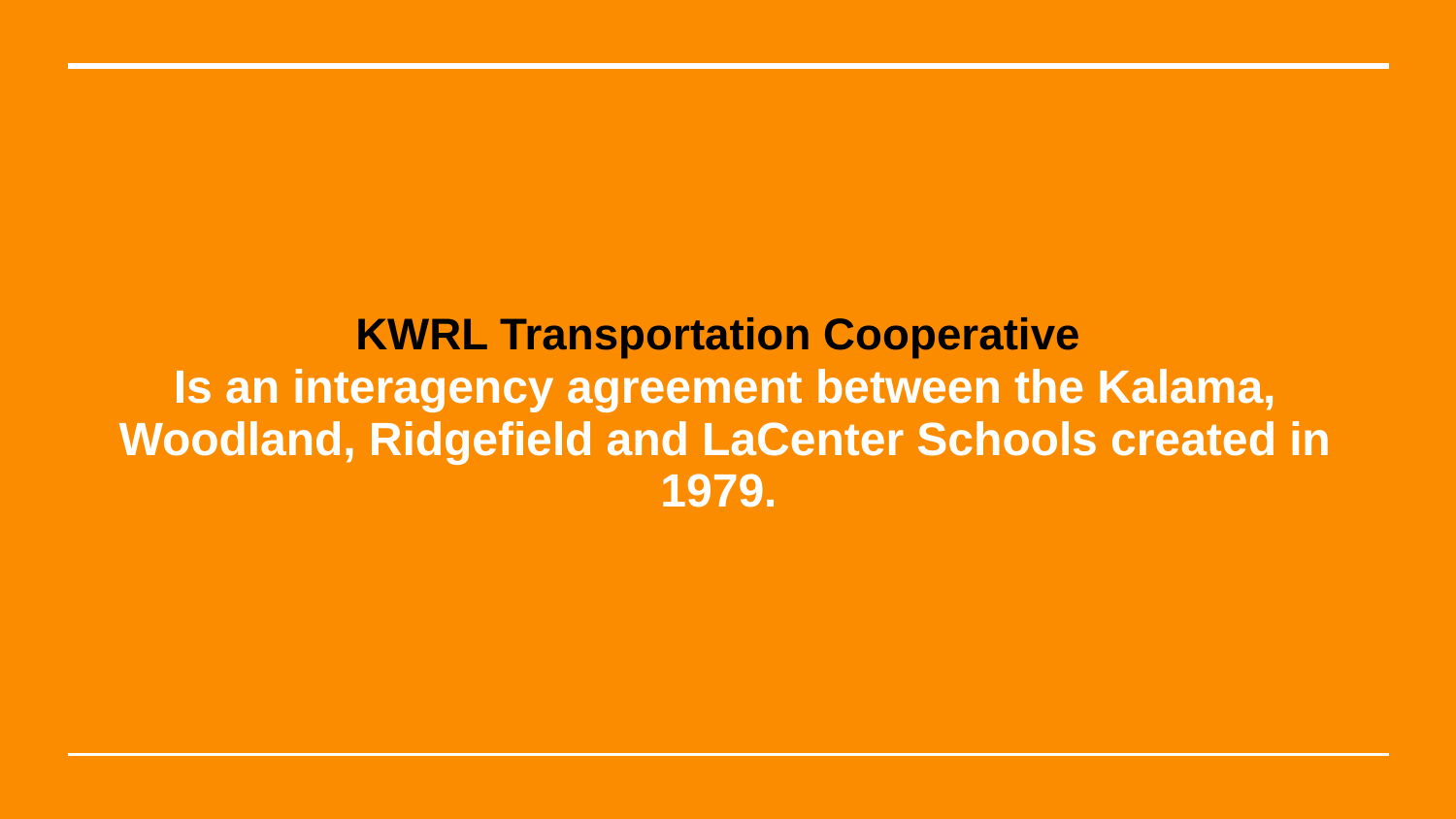

# KWRL Transportation Cooperative
Is an interagency agreement between the Kalama, Woodland, Ridgefield and LaCenter Schools created in 1979.